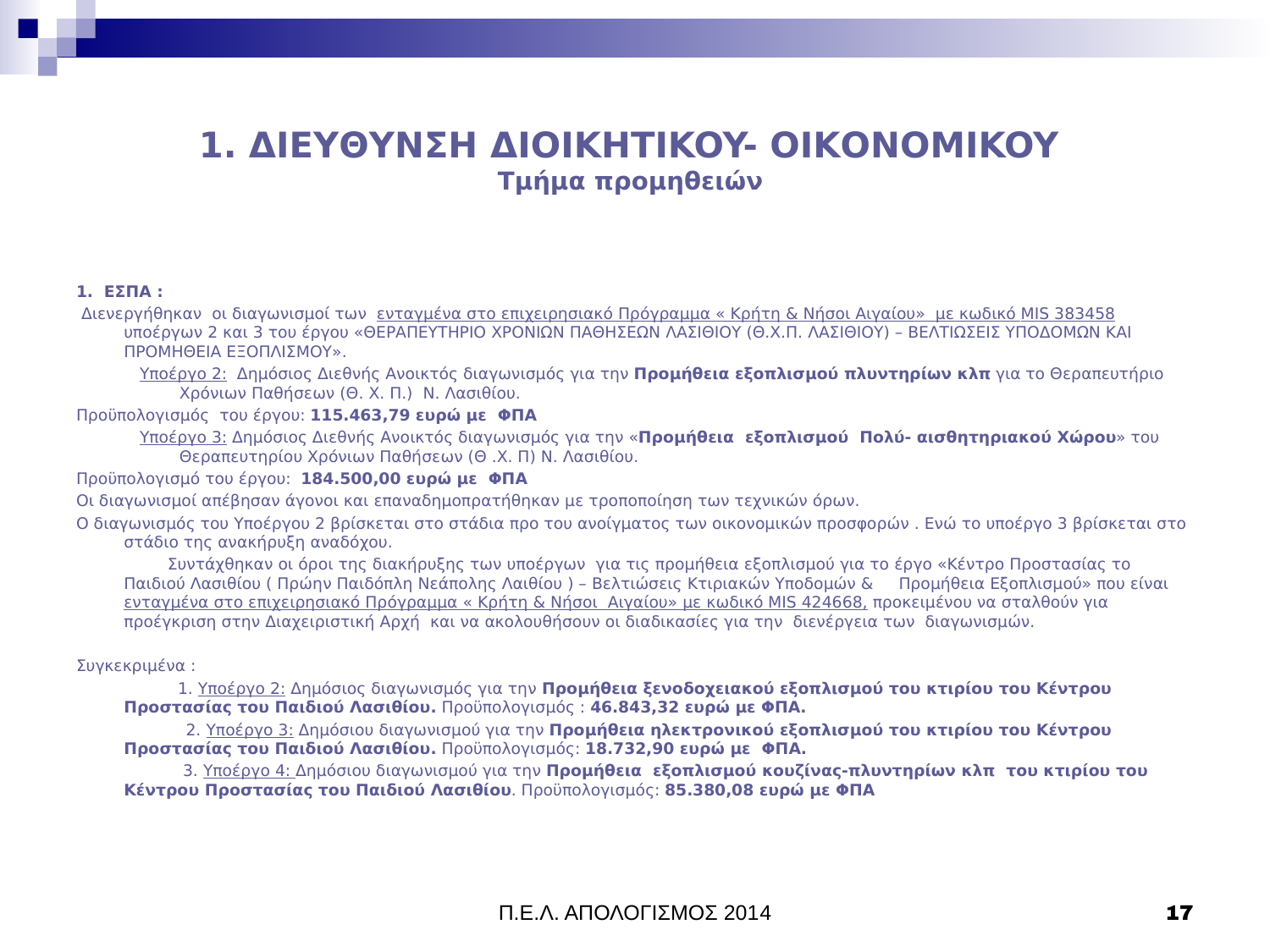

# 1. ΔΙΕΥΘΥΝΣΗ ΔΙΟΙΚHTIKOY- ΟΙΚΟΝOMIKOY Τμήμα προμηθειών
1.  ΕΣΠΑ :
 Διενεργήθηκαν  οι διαγωνισμοί των  ενταγμένα στο επιχειρησιακό Πρόγραμμα « Κρήτη & Νήσοι Αιγαίου»  με κωδικό MIS 383458 υποέργων 2 και 3 του έργου «ΘΕΡΑΠΕΥΤΗΡΙΟ ΧΡΟΝΙΩΝ ΠΑΘΗΣΕΩΝ ΛΑΣΙΘΙΟΥ (Θ.Χ.Π. ΛΑΣΙΘΙΟΥ) – ΒΕΛΤΙΩΣΕΙΣ ΥΠΟΔΟΜΩΝ ΚΑΙ ΠΡΟΜΗΘΕΙΑ ΕΞΟΠΛΙΣΜΟΥ».
Υποέργο 2:  Δημόσιος Διεθνής Ανοικτός διαγωνισμός για την Προμήθεια εξοπλισμού πλυντηρίων κλπ για το Θεραπευτήριο Χρόνιων Παθήσεων (Θ. Χ. Π.)  Ν. Λασιθίου.
Προϋπολογισμός  του έργου: 115.463,79 ευρώ με  ΦΠΑ
Υποέργο 3: Δημόσιος Διεθνής Ανοικτός διαγωνισμός για την «Προμήθεια  εξοπλισμού  Πολύ- αισθητηριακού Χώρου» του Θεραπευτηρίου Χρόνιων Παθήσεων (Θ .Χ. Π) Ν. Λασιθίου.
Προϋπολογισμό του έργου:  184.500,00 ευρώ με  ΦΠΑ
Οι διαγωνισμοί απέβησαν άγονοι και επαναδημοπρατήθηκαν με τροποποίηση των τεχνικών όρων.
Ο διαγωνισμός του Υποέργου 2 βρίσκεται στο στάδια προ του ανοίγματος των οικονομικών προσφορών . Ενώ το υποέργο 3 βρίσκεται στο στάδιο της ανακήρυξη αναδόχου.
                  Συντάχθηκαν οι όροι της διακήρυξης των υποέργων  για τις προμήθεια εξοπλισμού για το έργο «Κέντρο Προστασίας το Παιδιού Λασιθίου ( Πρώην Παιδόπλη Νεάπολης Λαιθίου ) – Βελτιώσεις Κτιριακών Υποδομών &     Προμήθεια Εξοπλισμού» που είναι ενταγμένα στο επιχειρησιακό Πρόγραμμα « Κρήτη & Νήσοι  Αιγαίου» με κωδικό MIS 424668, προκειμένου να σταλθούν για προέγκριση στην Διαχειριστική Αρχή  και να ακολουθήσουν οι διαδικασίες για την  διενέργεια των  διαγωνισμών.

Συγκεκριμένα :
                    1. Υποέργο 2: Δημόσιος διαγωνισμός για την Προμήθεια ξενοδοχειακού εξοπλισμού του κτιρίου του Κέντρου Προστασίας του Παιδιού Λασιθίου. Προϋπολογισμός : 46.843,32 ευρώ με ΦΠΑ.
                    2. Υποέργο 3: Δημόσιου διαγωνισμού για την Προμήθεια ηλεκτρονικού εξοπλισμού του κτιρίου του Κέντρου Προστασίας του Παιδιού Λασιθίου. Προϋπολογισμός: 18.732,90 ευρώ με  ΦΠΑ.
                     3. Υποέργο 4: Δημόσιου διαγωνισμού για την Προμήθεια  εξοπλισμού κουζίνας-πλυντηρίων κλπ  του κτιρίου του Κέντρου Προστασίας του Παιδιού Λασιθίου. Προϋπολογισμός: 85.380,08 ευρώ με ΦΠΑ

Π.Ε.Λ. ΑΠΟΛΟΓΙΣΜΟΣ 2014
17